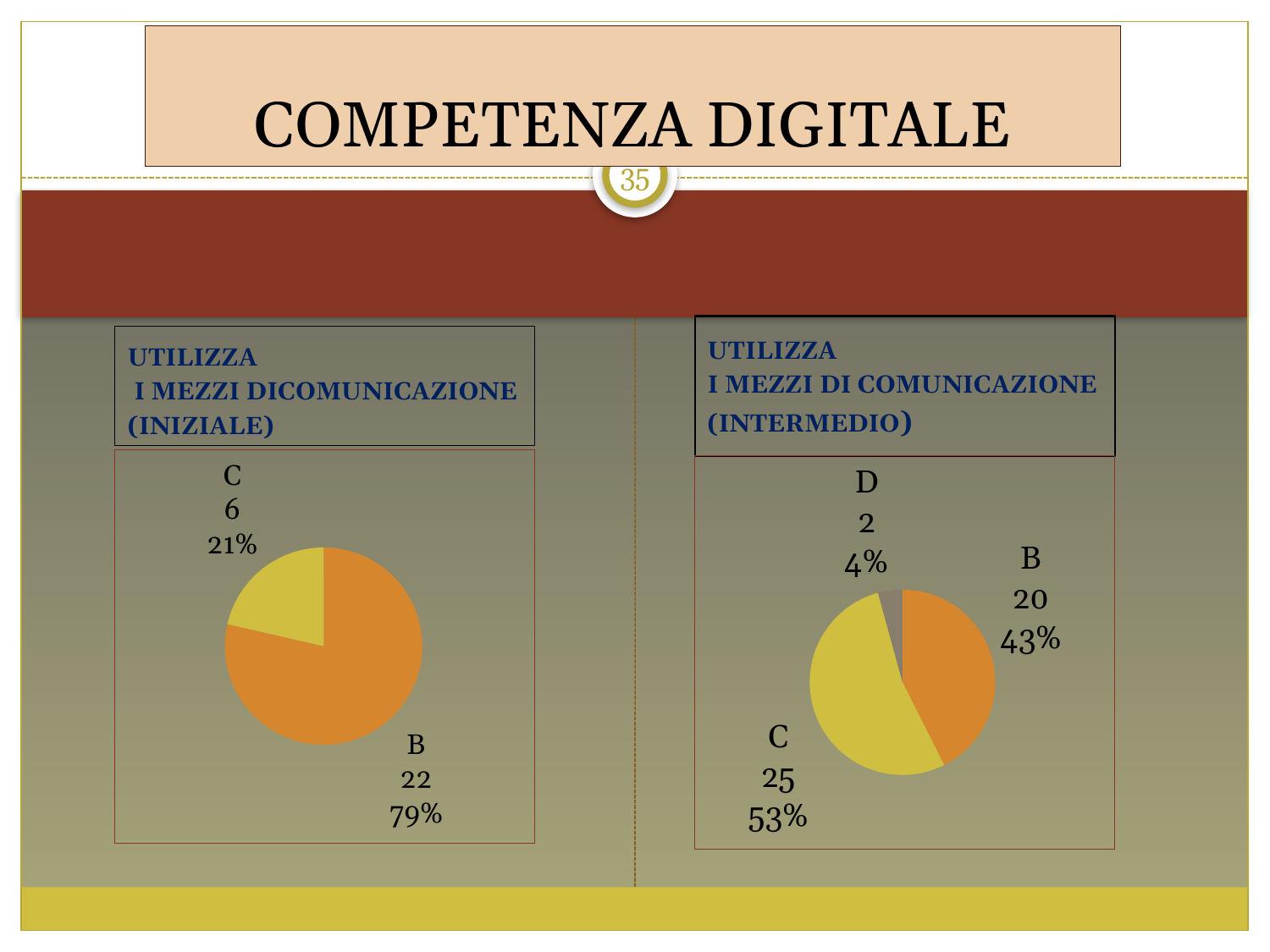

# COMPETENZA DIGITALE
35
UTILIZZA
I MEZZI DI COMUNICAZIONE
(INTERMEDIO)
UTILIZZA
 I MEZZI DICOMUNICAZIONE
(INIZIALE)

### Chart

| Category | Vendite |
|---|---|
| A | 0.0 |
| B | 22.0 |
| C | 6.0 |
| D | 0.0 |

### Chart

| Category | Vendite |
|---|---|
| A | 0.0 |
| B | 20.0 |
| C | 25.0 |
| D | 2.0 |